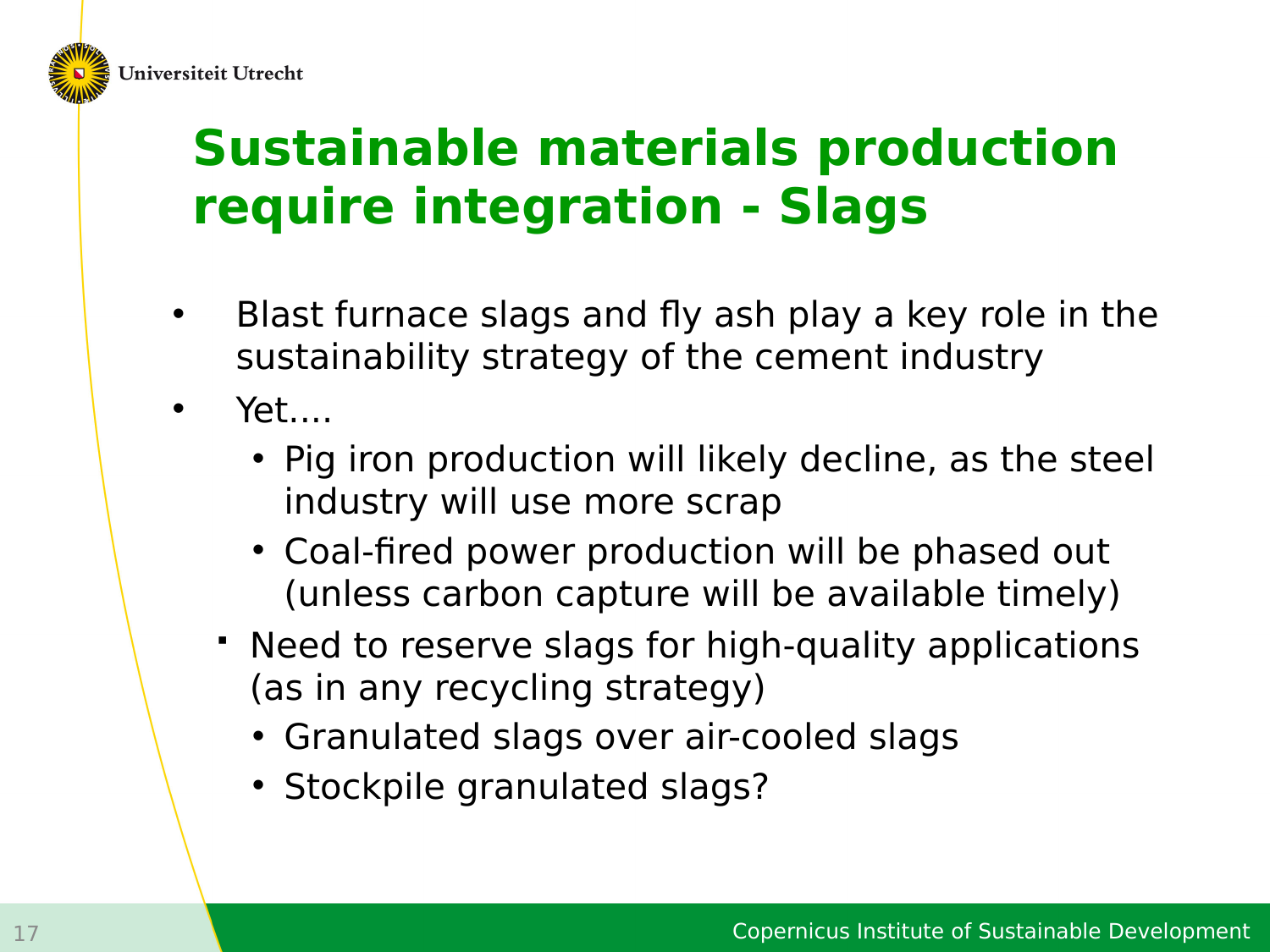

# Sustainable materials production require integration - Slags
Blast furnace slags and fly ash play a key role in the sustainability strategy of the cement industry
Yet....
Pig iron production will likely decline, as the steel industry will use more scrap
Coal-fired power production will be phased out (unless carbon capture will be available timely)
Need to reserve slags for high-quality applications (as in any recycling strategy)
Granulated slags over air-cooled slags
Stockpile granulated slags?
17